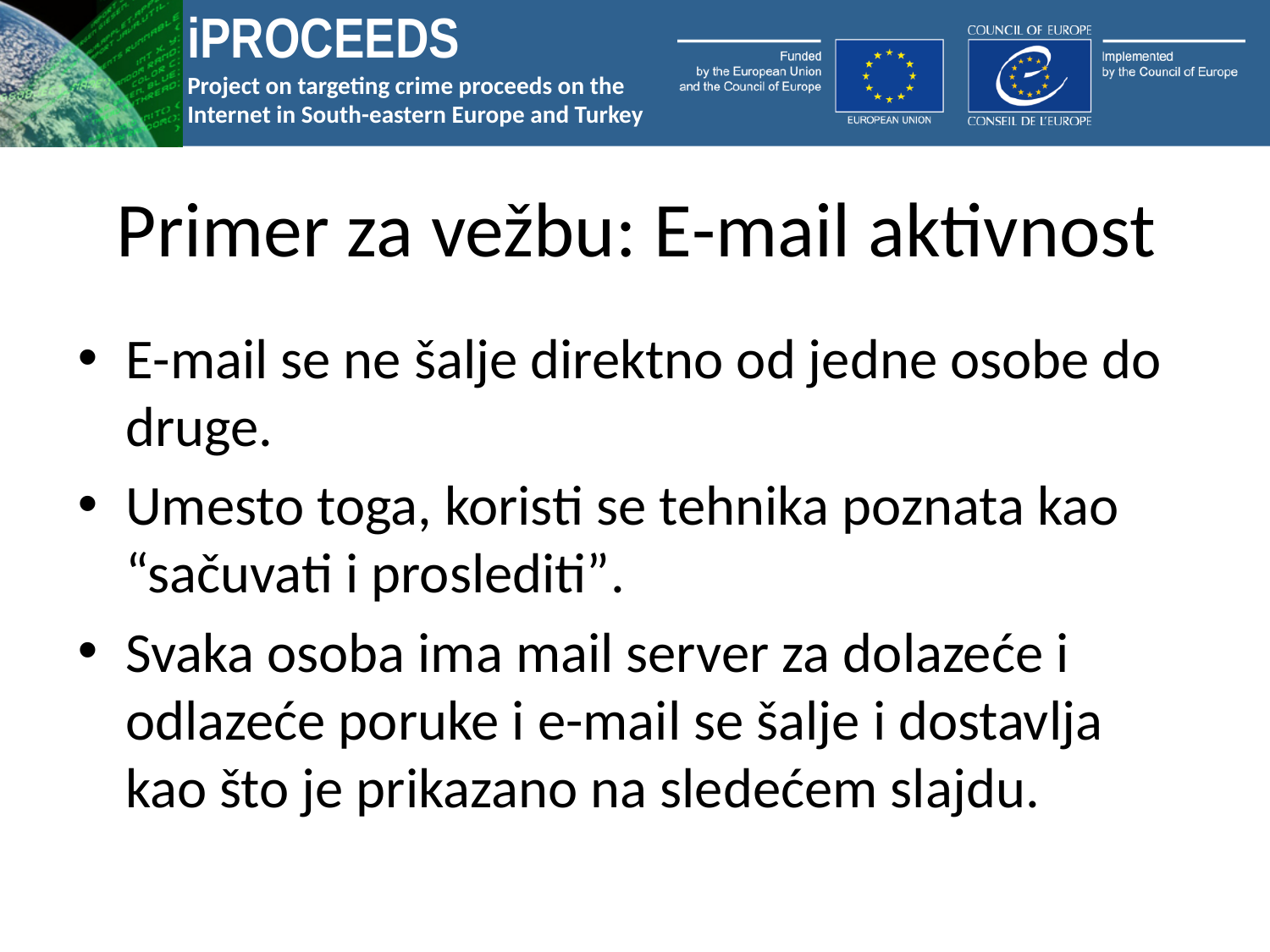

# Primer za vežbu: E-mail aktivnost
E-mail se ne šalje direktno od jedne osobe do druge.
Umesto toga, koristi se tehnika poznata kao “sačuvati i proslediti”.
Svaka osoba ima mail server za dolazeće i odlazeće poruke i e-mail se šalje i dostavlja kao što je prikazano na sledećem slajdu.